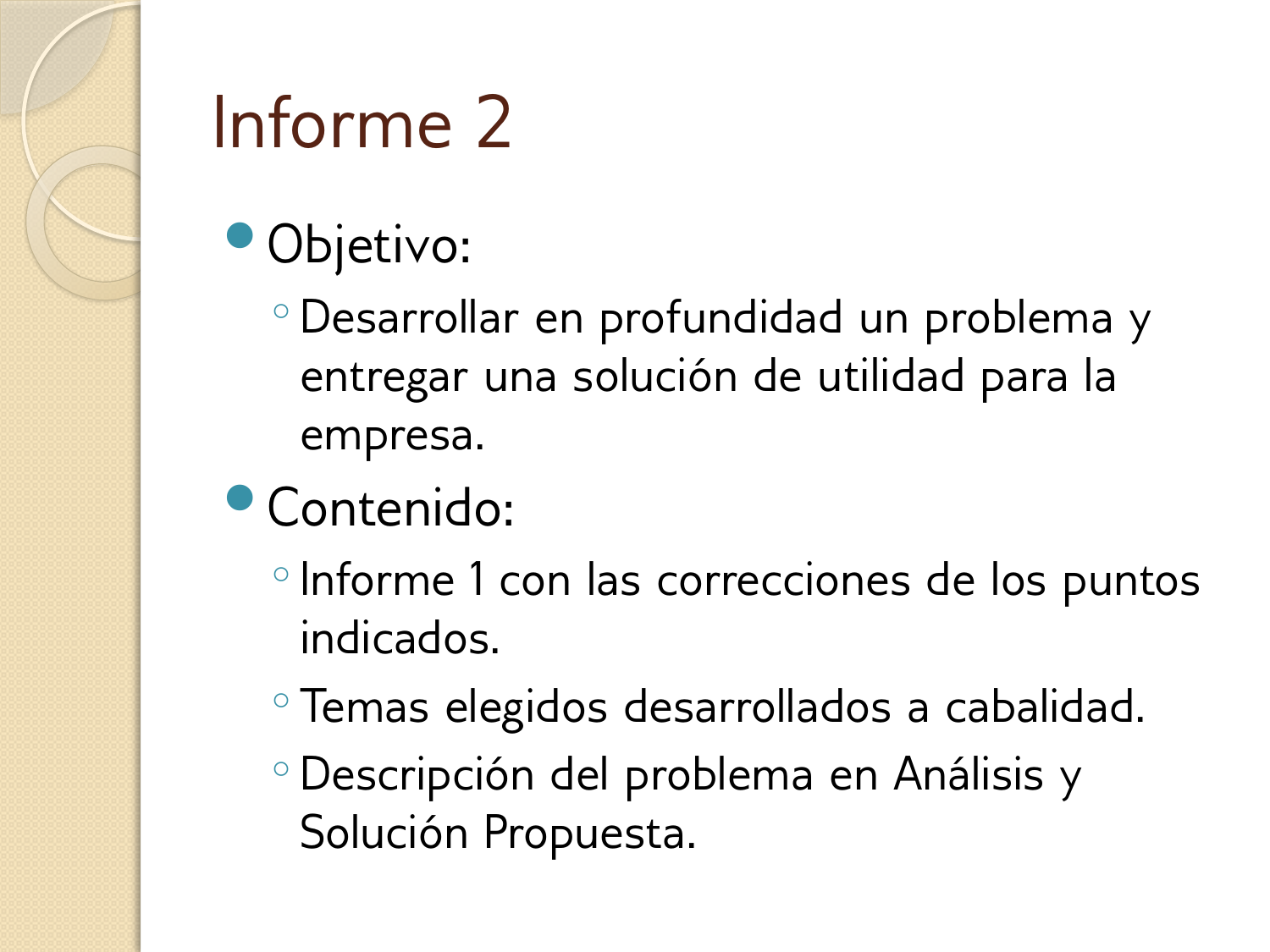

# Informe 2
Objetivo:
Desarrollar en profundidad un problema y entregar una solución de utilidad para la empresa.
Contenido:
Informe 1 con las correcciones de los puntos indicados.
Temas elegidos desarrollados a cabalidad.
Descripción del problema en Análisis y Solución Propuesta.